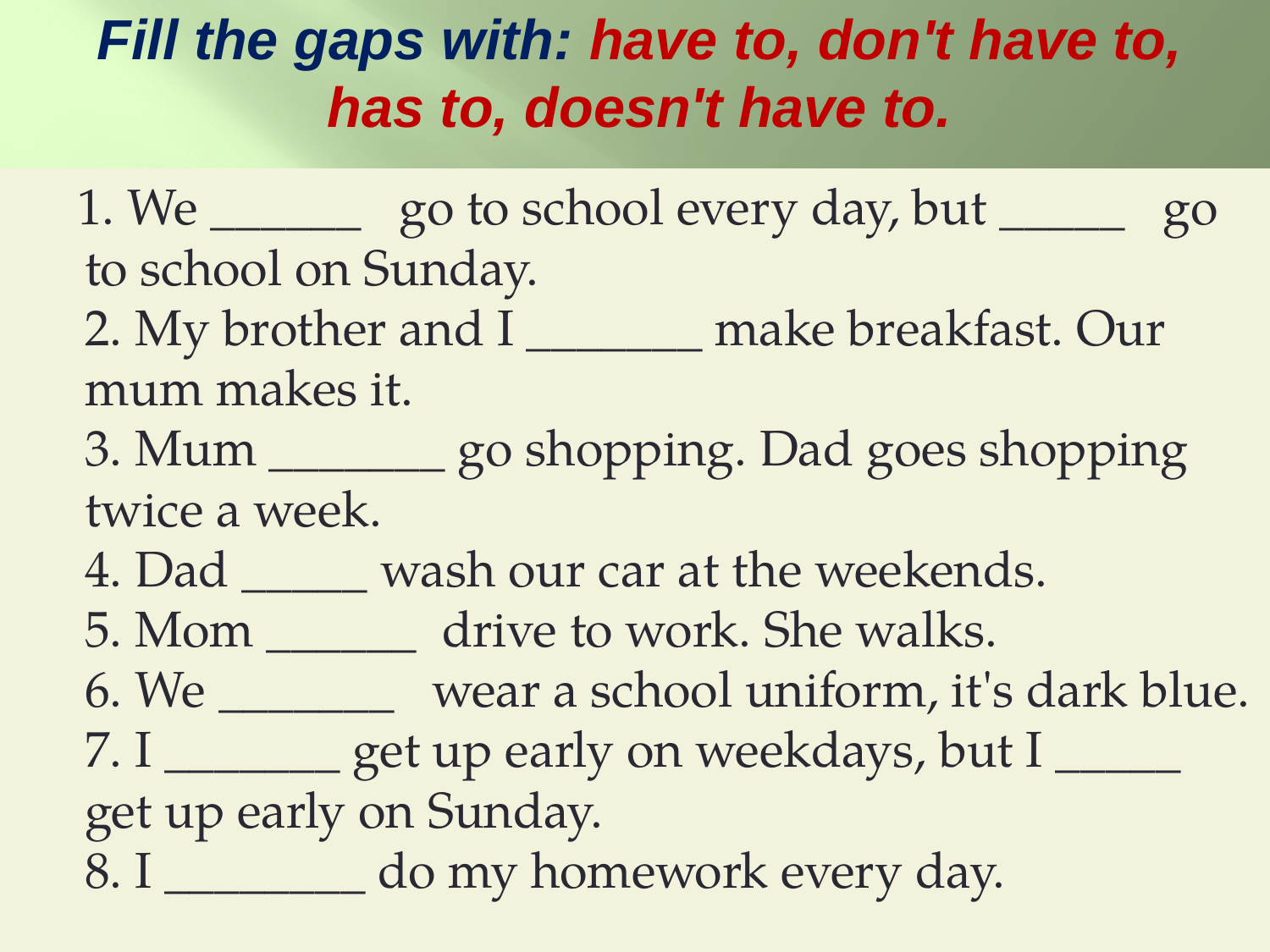

# Fill the gaps with: have to, don't have to, has to, doesn't have to.
    1. We ______   go to school every day, but _____   go to school on Sunday.
2. My brother and I _______ make breakfast. Our mum makes it.
3. Mum _______ go shopping. Dad goes shopping twice a week.
4. Dad _____ wash our car at the weekends.
5. Mom ______  drive to work. She walks.
6. We _______   wear a school uniform, it's dark blue.
7. I _______ get up early on weekdays, but I _____  get up early on Sunday.
8. I ________ do my homework every day.